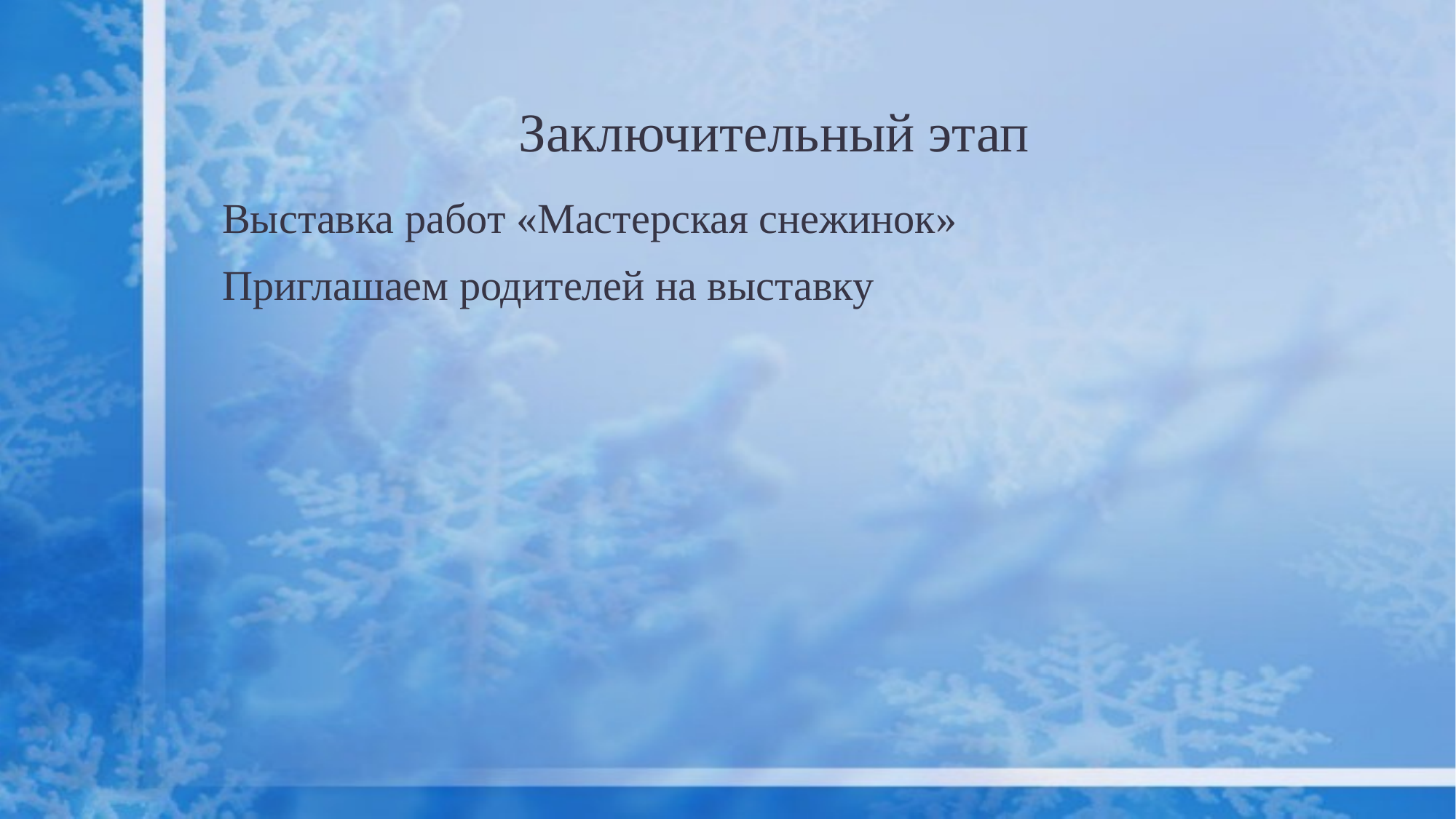

# Заключительный этап
  Выставка работ «Мастерская снежинок»
  Приглашаем родителей на выставку